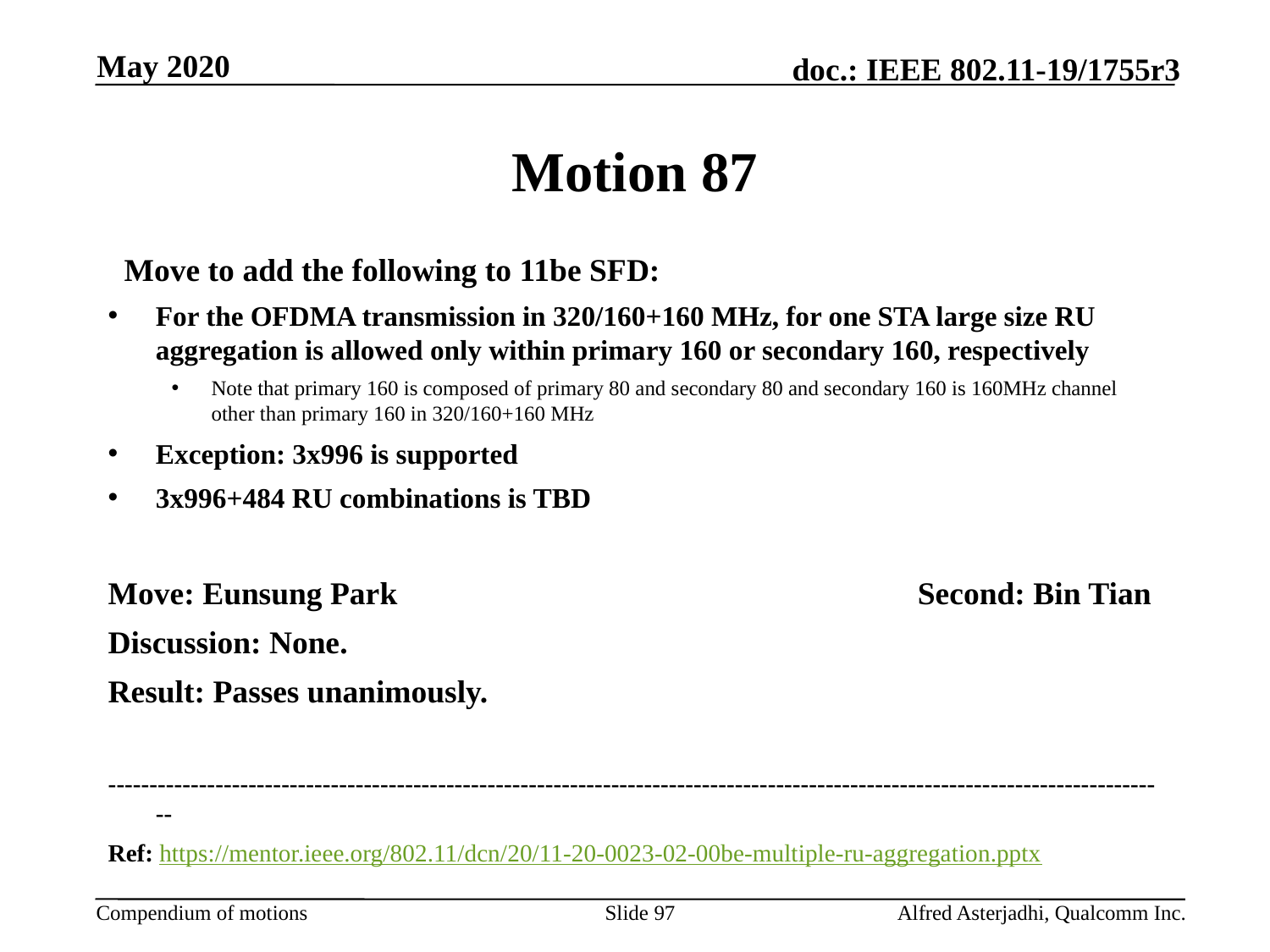

May 2020
# Motion 87
  Move to add the following to 11be SFD:
For the OFDMA transmission in 320/160+160 MHz, for one STA large size RU aggregation is allowed only within primary 160 or secondary 160, respectively
Note that primary 160 is composed of primary 80 and secondary 80 and secondary 160 is 160MHz channel other than primary 160 in 320/160+160 MHz
Exception: 3x996 is supported
3x996+484 RU combinations is TBD

Move: Eunsung Park					Second: Bin Tian
Discussion: None.
Result: Passes unanimously.

---------------------------------------------------------------------------------------------------------------------------------
Ref: https://mentor.ieee.org/802.11/dcn/20/11-20-0023-02-00be-multiple-ru-aggregation.pptx

Slide 97
Alfred Asterjadhi, Qualcomm Inc.